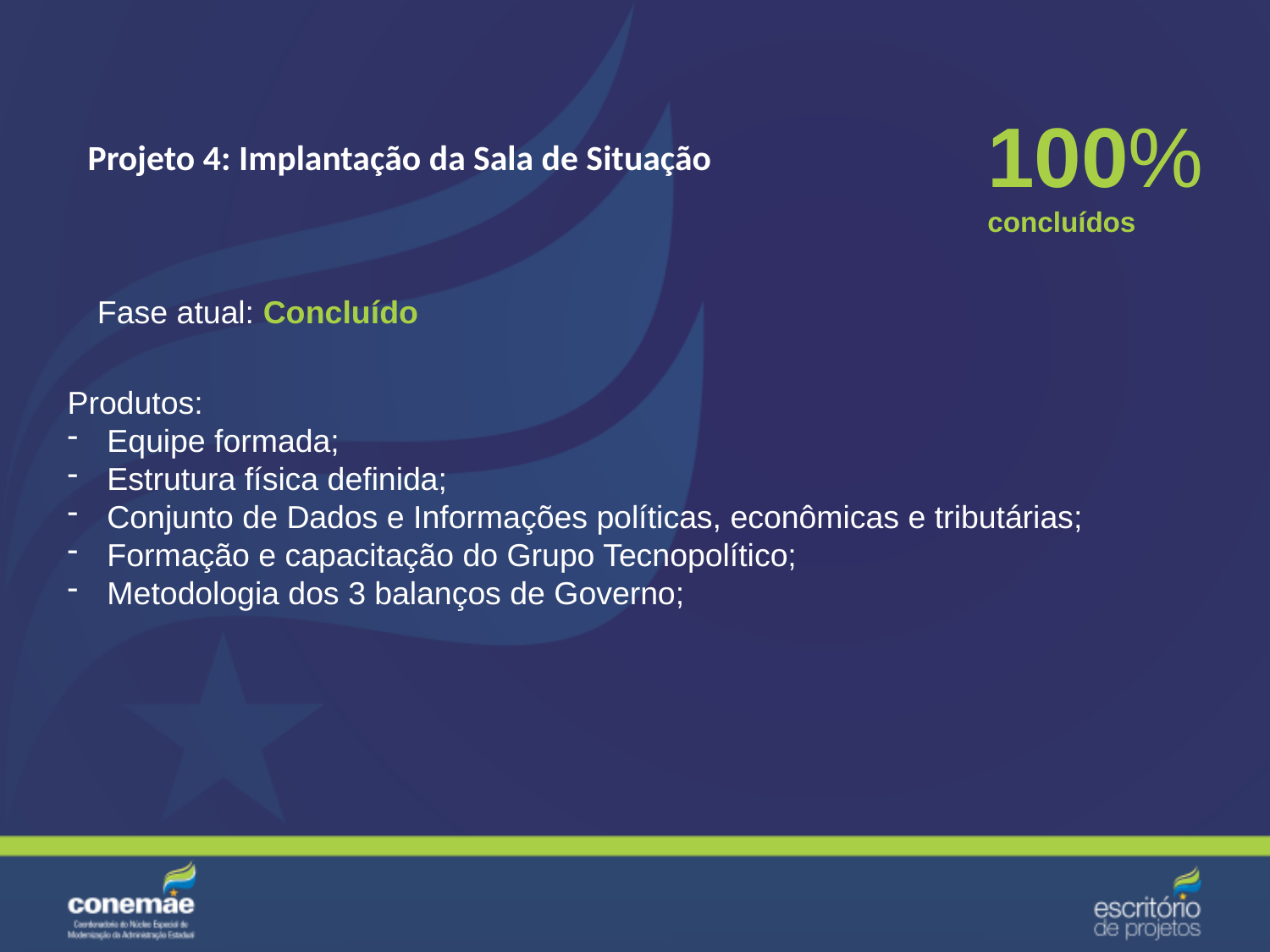

# Projeto 4: Implantação da Sala de Situação
100%
concluídos
Fase atual: Concluído
Produtos:
Equipe formada;
Estrutura física definida;
Conjunto de Dados e Informações políticas, econômicas e tributárias;
Formação e capacitação do Grupo Tecnopolítico;
Metodologia dos 3 balanços de Governo;